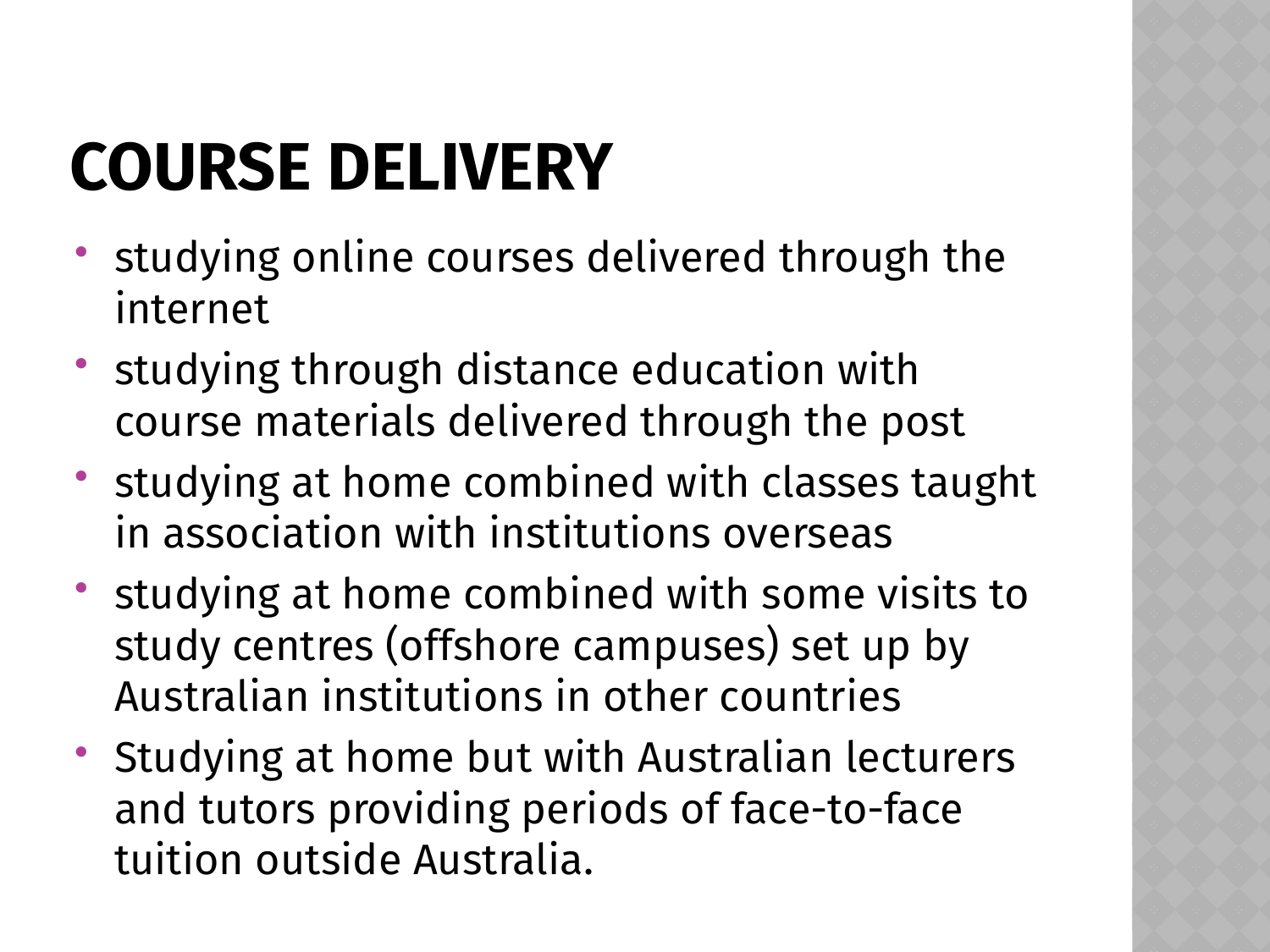

# Course delivery
studying online courses delivered through the internet
studying through distance education with course materials delivered through the post
studying at home combined with classes taught in association with institutions overseas
studying at home combined with some visits to study centres (offshore campuses) set up by Australian institutions in other countries
Studying at home but with Australian lecturers and tutors providing periods of face-to-face tuition outside Australia.